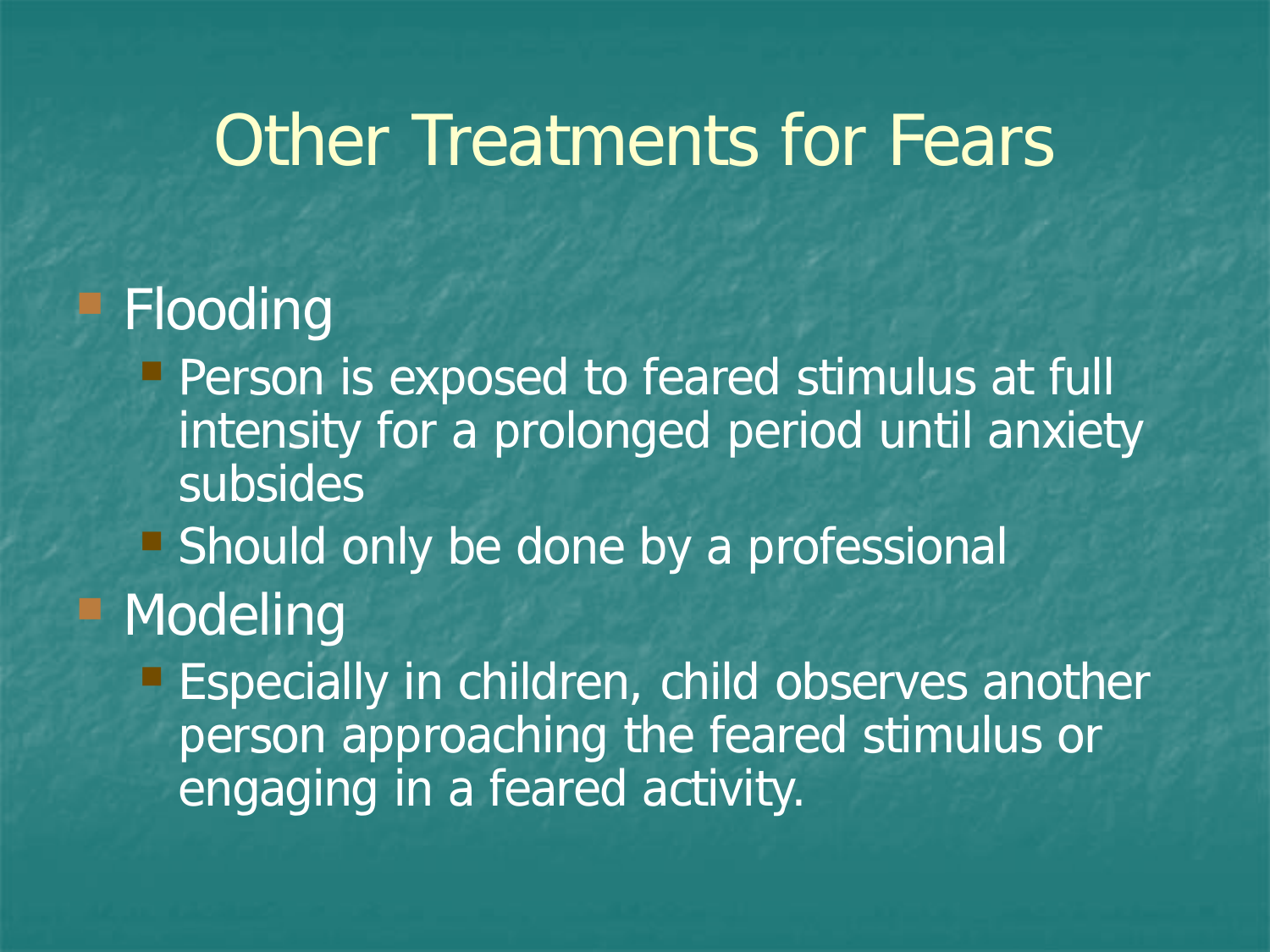

# Other Treatments for Fears
Flooding
Person is exposed to feared stimulus at full intensity for a prolonged period until anxiety subsides
Should only be done by a professional
Modeling
Especially in children, child observes another person approaching the feared stimulus or engaging in a feared activity.